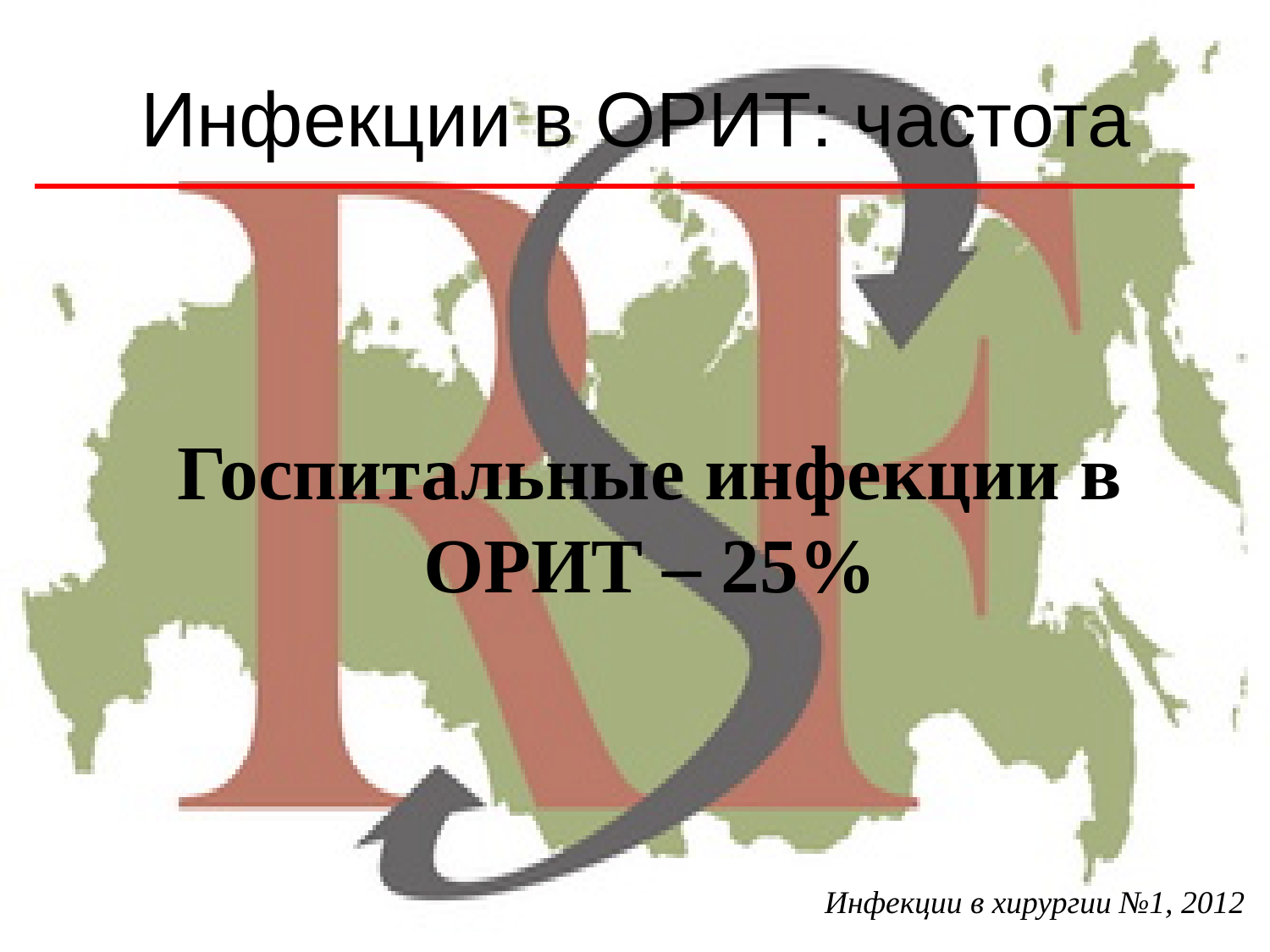

# Инфекции в ОРИТ: частота
Госпитальные инфекции в ОРИТ – 25%
Инфекции в хирургии №1, 2012